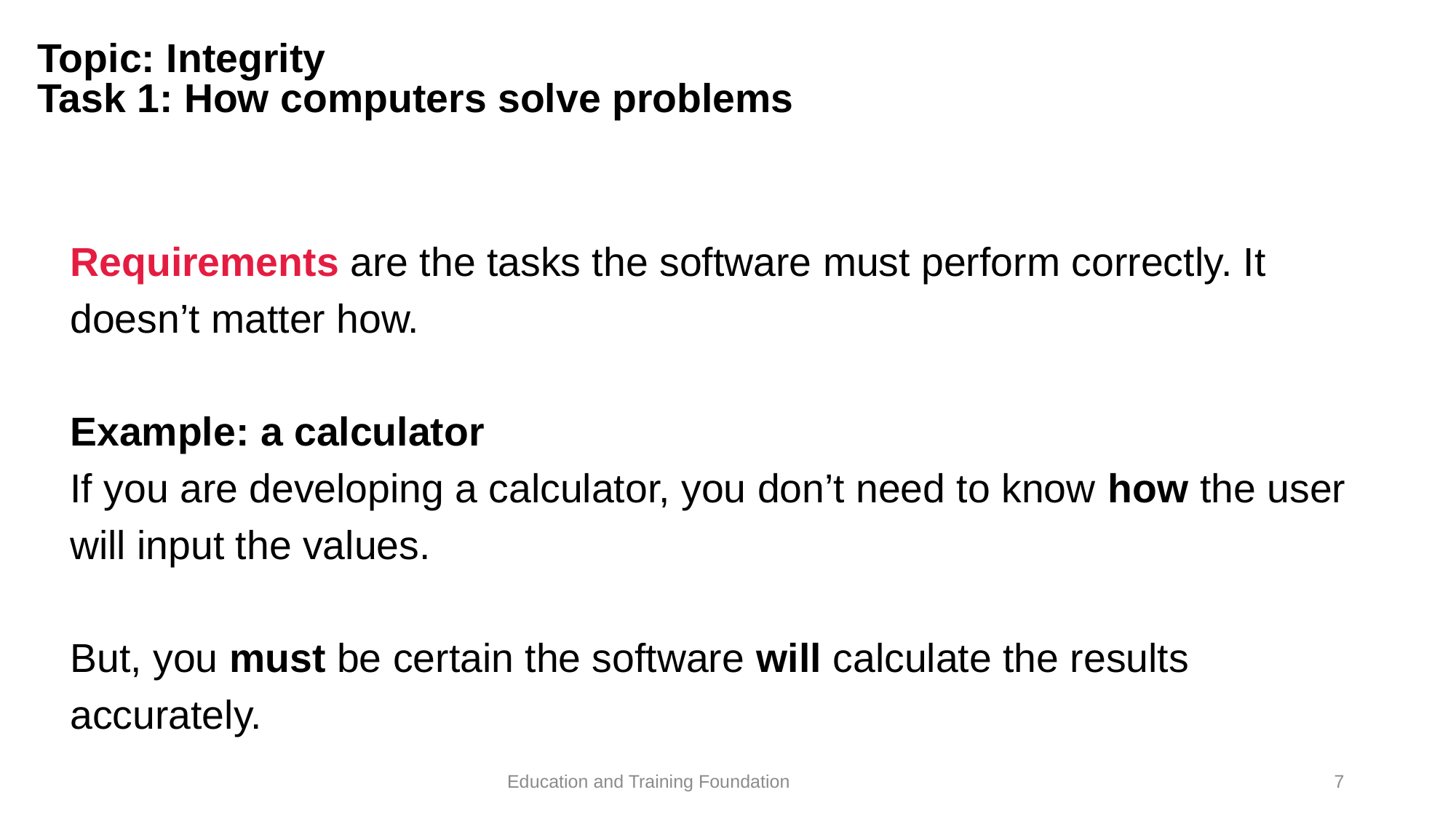

# Topic: Integrity Task 1: How computers solve problems
Requirements are the tasks the software must perform correctly. It doesn’t matter how.

Example: a calculator
If you are developing a calculator, you don’t need to know how the user will input the values.

But, you must be certain the software will calculate the results accurately.

7
Education and Training Foundation